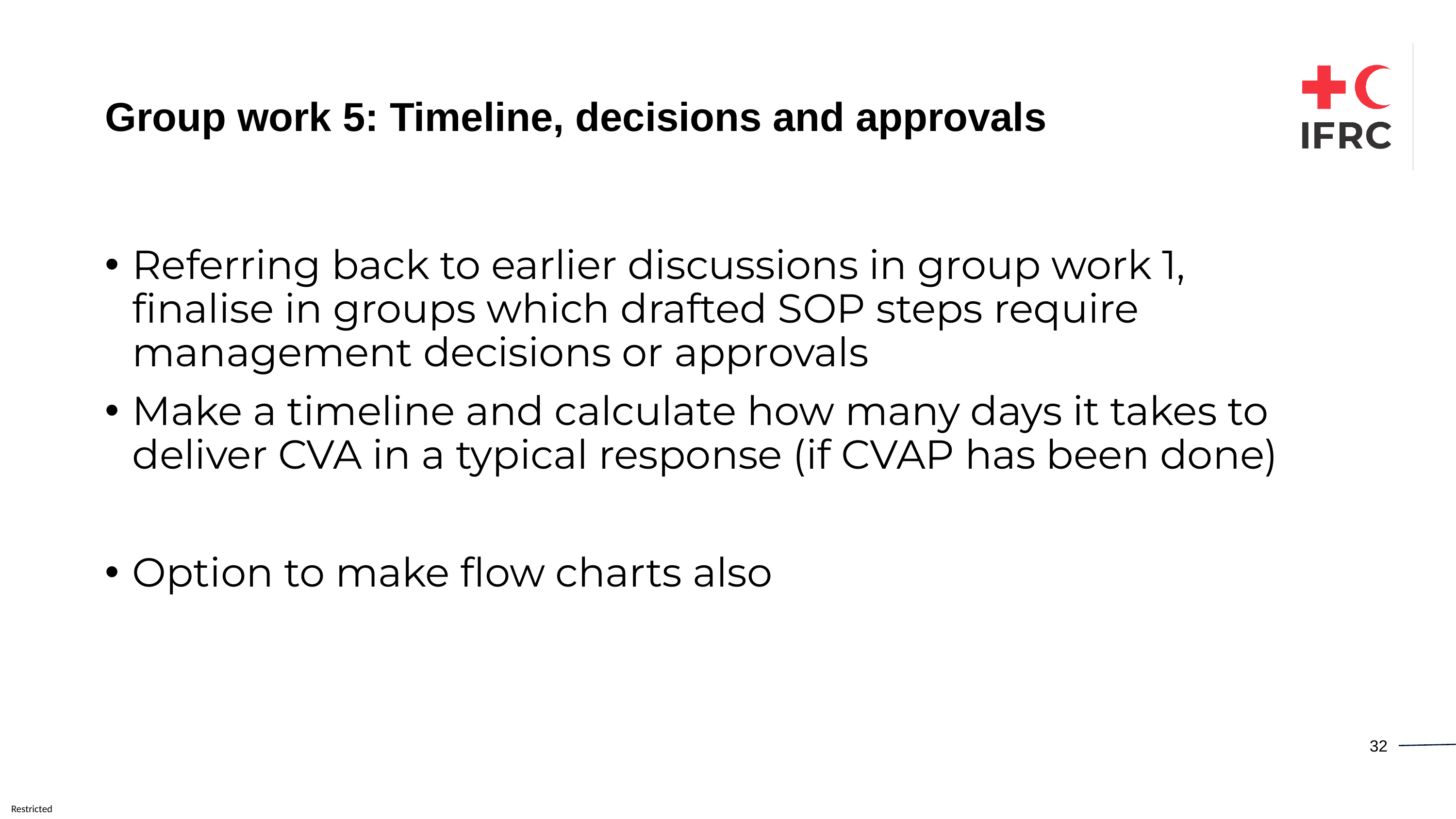

Group work 5: Timeline, decisions and approvals

Referring back to earlier discussions in group work 1, finalise in groups which drafted SOP steps require management decisions or approvals
Make a timeline and calculate how many days it takes to deliver CVA in a typical response (if CVAP has been done)

Option to make flow charts also